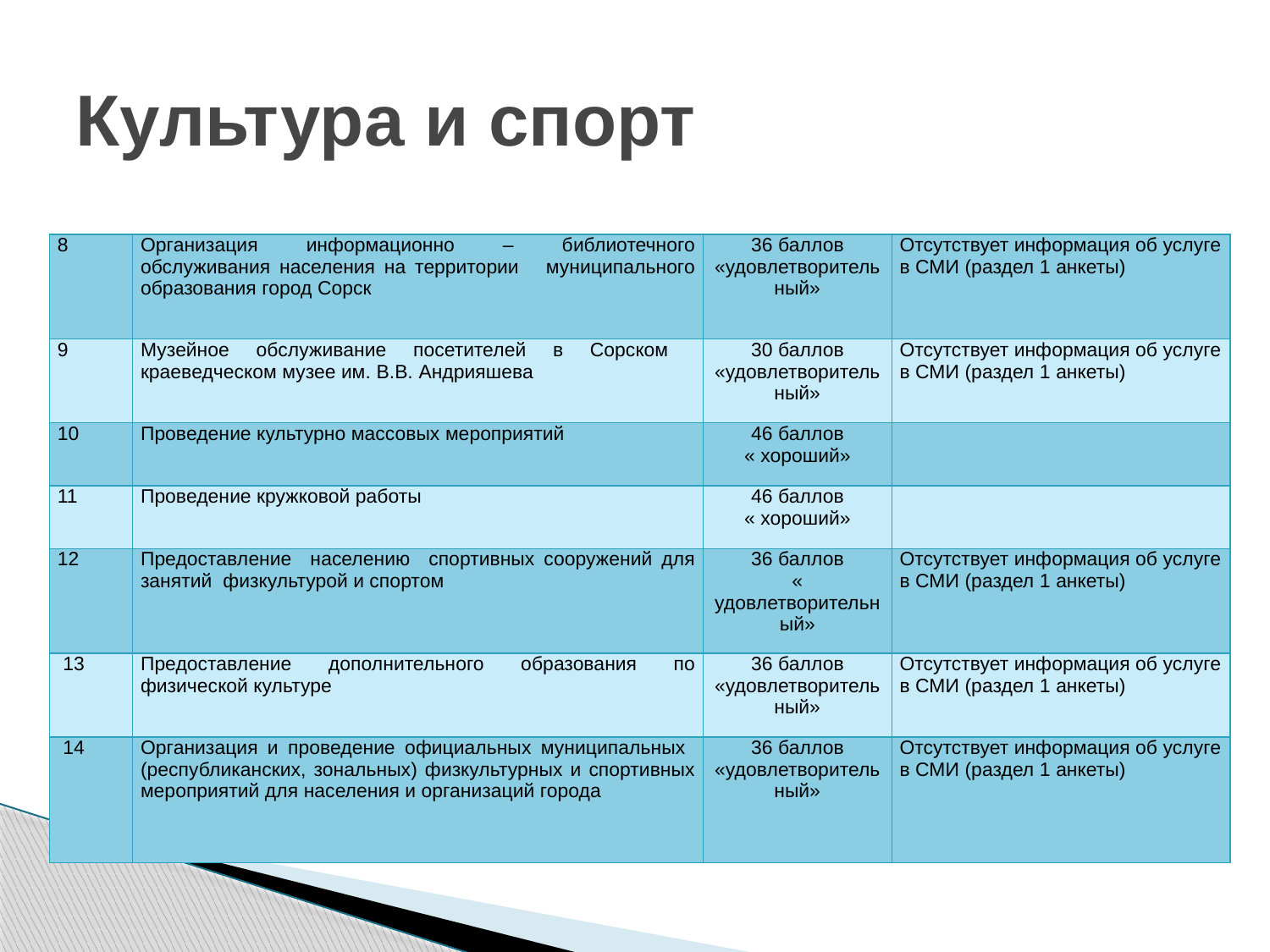

# Культура и спорт
| 8 | Организация информационно – библиотечного обслуживания населения на территории муниципального образования город Сорск | 36 баллов «удовлетворительный» | Отсутствует информация об услуге в СМИ (раздел 1 анкеты) |
| --- | --- | --- | --- |
| 9 | Музейное обслуживание посетителей в Сорском краеведческом музее им. В.В. Андрияшева | 30 баллов «удовлетворительный» | Отсутствует информация об услуге в СМИ (раздел 1 анкеты) |
| 10 | Проведение культурно массовых мероприятий | 46 баллов « хороший» |  |
| 11 | Проведение кружковой работы | 46 баллов « хороший» |  |
| 12 | Предоставление населению спортивных сооружений для занятий физкультурой и спортом | 36 баллов « удовлетворительный» | Отсутствует информация об услуге в СМИ (раздел 1 анкеты) |
| 13 | Предоставление дополнительного образования по физической культуре | 36 баллов «удовлетворительный» | Отсутствует информация об услуге в СМИ (раздел 1 анкеты) |
| 14 | Организация и проведение официальных муниципальных (республиканских, зональных) физкультурных и спортивных мероприятий для населения и организаций города | 36 баллов «удовлетворительный» | Отсутствует информация об услуге в СМИ (раздел 1 анкеты) |